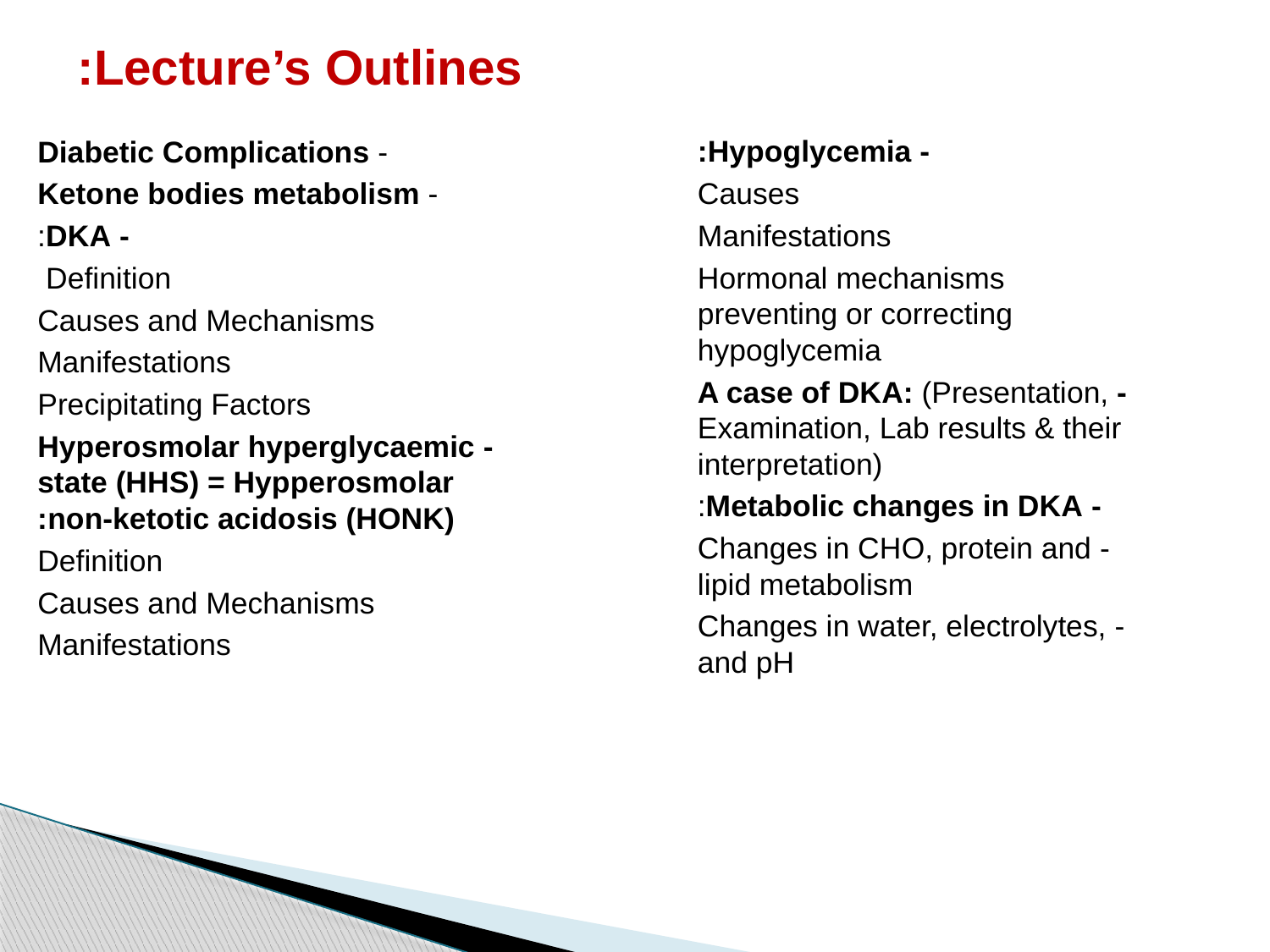

# Lecture’s Outlines:
- Diabetic Complications
- Ketone bodies metabolism
- DKA:
Definition
Causes and Mechanisms
Manifestations
Precipitating Factors
- Hyperosmolar hyperglycaemic state (HHS) = Hypperosmolar non-ketotic acidosis (HONK):
Definition
Causes and Mechanisms
Manifestations
- Hypoglycemia:
Causes
Manifestations
Hormonal mechanisms preventing or correcting hypoglycemia
- A case of DKA: (Presentation, Examination, Lab results & their interpretation)
- Metabolic changes in DKA:
- Changes in CHO, protein and lipid metabolism
- Changes in water, electrolytes, and pH